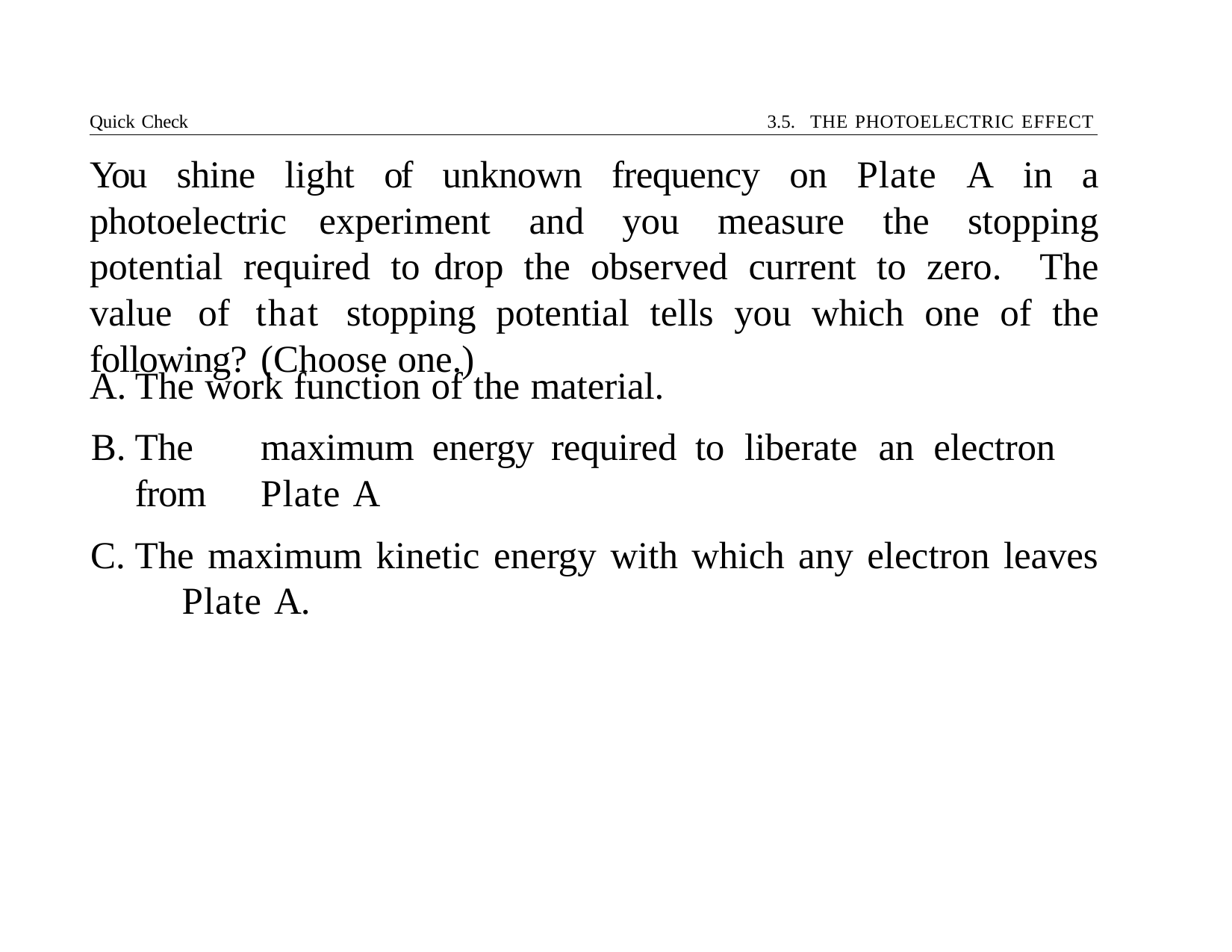

Quick Check	3.5.  THE PHOTOELECTRIC EFFECT

# You shine light of unknown frequency on Plate A in a photoelectric experiment and you measure the stopping potential required to drop the observed current to zero.  The value of that stopping potential tells you which one of the following? (Choose one.)
The work function of the material.
The	maximum	energy	required	to	liberate	an	electron	from 	Plate A
The maximum kinetic energy with which any electron leaves 	Plate A.